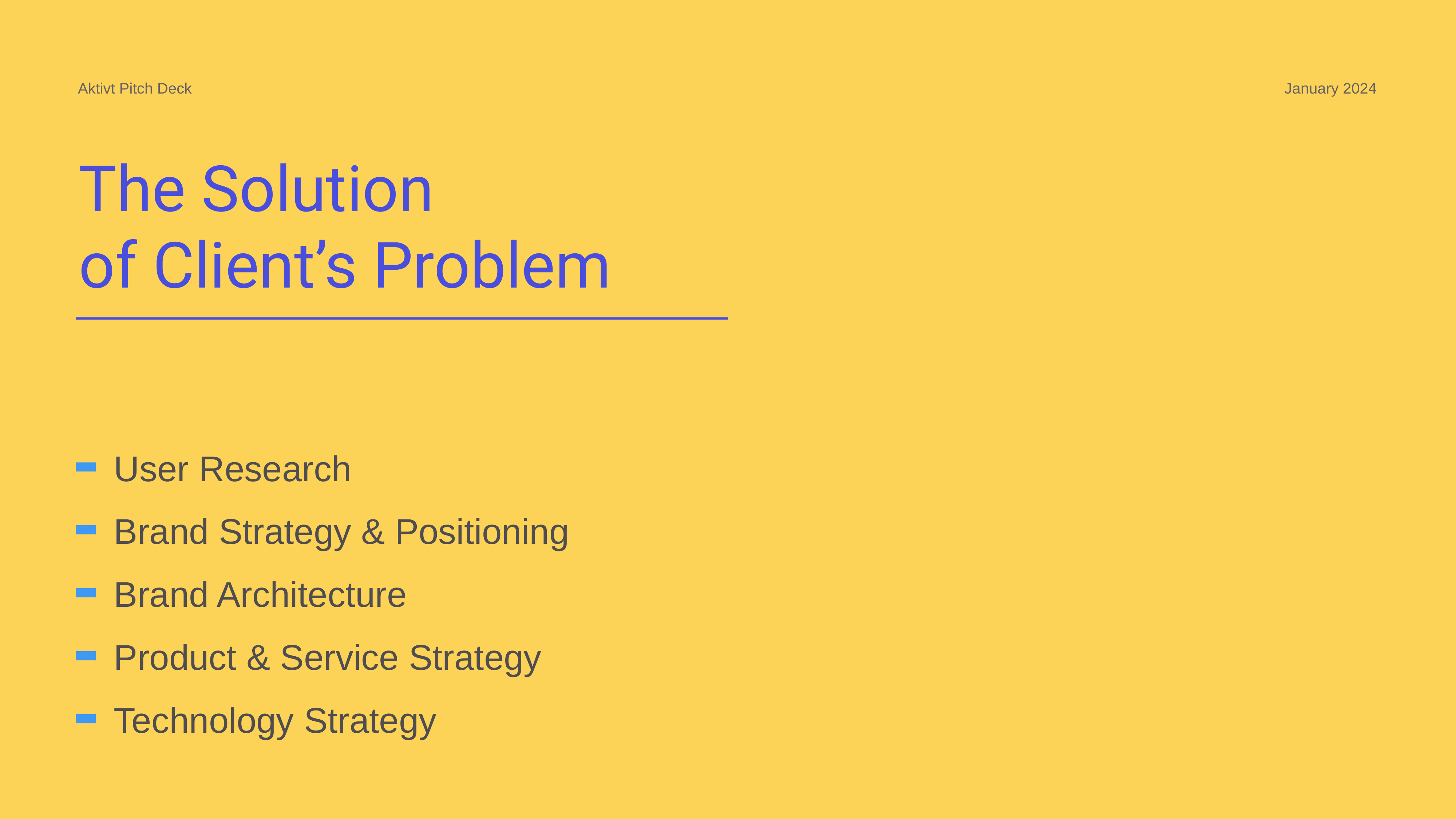

Aktivt Pitch Deck
January 2024
The Solution
of Client’s Problem

User Research

Brand Strategy & Positioning

Brand Architecture

Product & Service Strategy

Technology Strategy